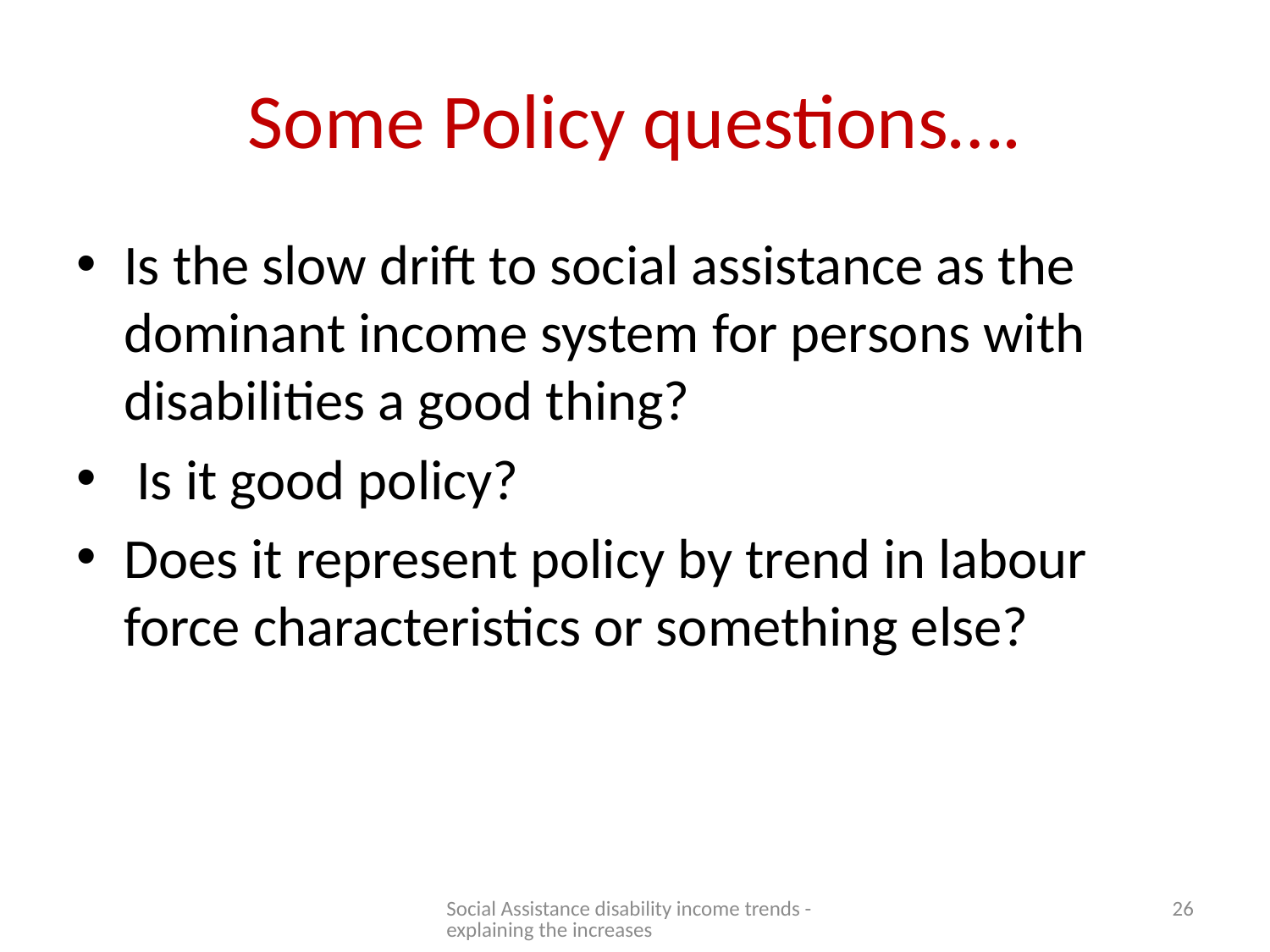

# Some Policy questions….
Is the slow drift to social assistance as the dominant income system for persons with disabilities a good thing?
 Is it good policy?
Does it represent policy by trend in labour force characteristics or something else?

Social Assistance disability income trends - explaining the increases
26